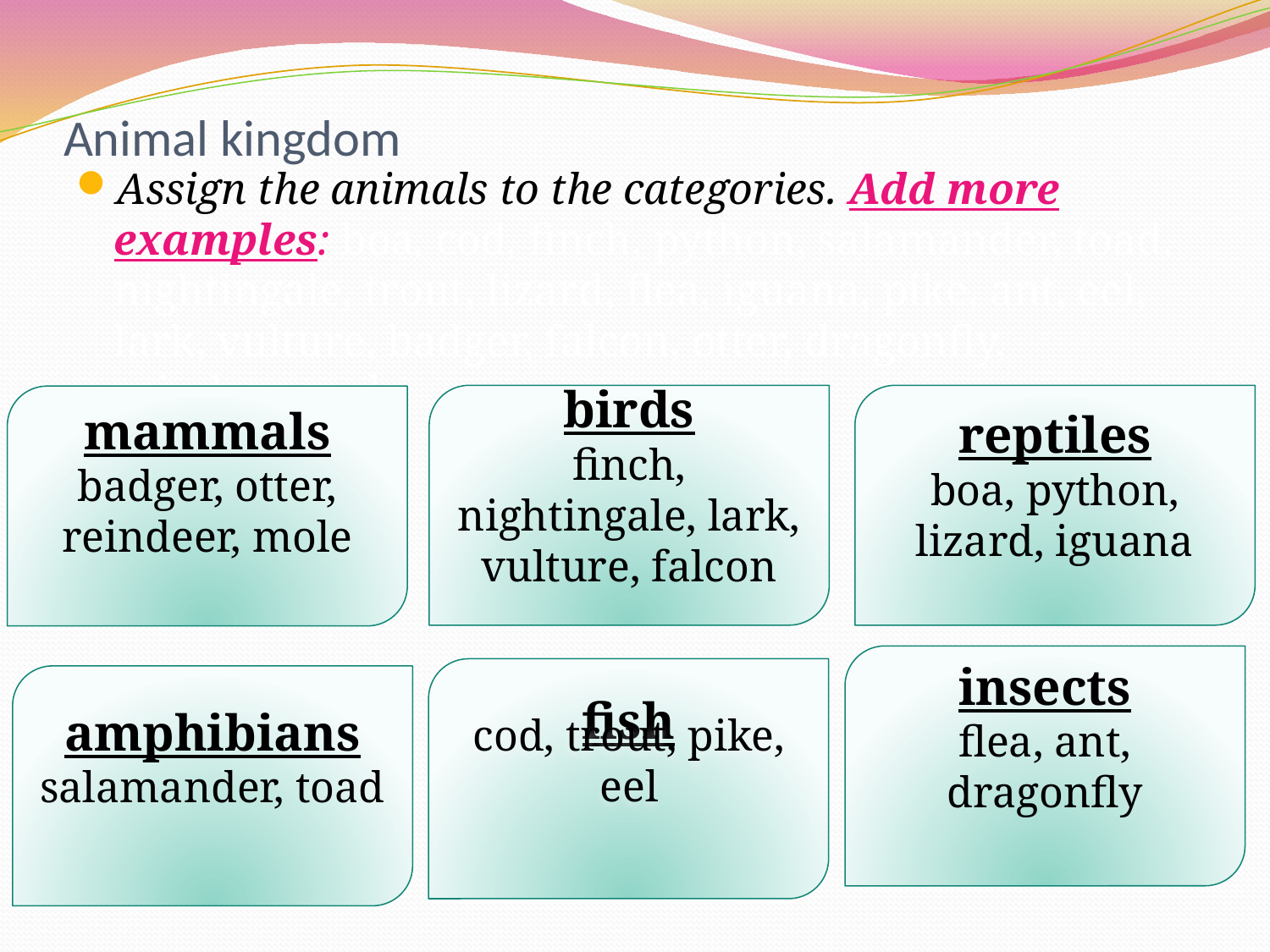

# Animal kingdom
Assign the animals to the categories. Add more examples: boa, cod, finch, python, salamander, toad, nightingale, trout, lizard, flea, iguana, pike, ant, eel, lark, vulture, badger, falcon, otter, dragonfly, reindeer, mole
mole

birds
finch, nightingale, lark, vulture, falcon

cod, trout, pike, eel

reptiles
boa, python, lizard, iguana

mammals
badger, otter, reindeer, mole

insects
flea, ant, dragonfly

fish

amphibians
salamander, toad